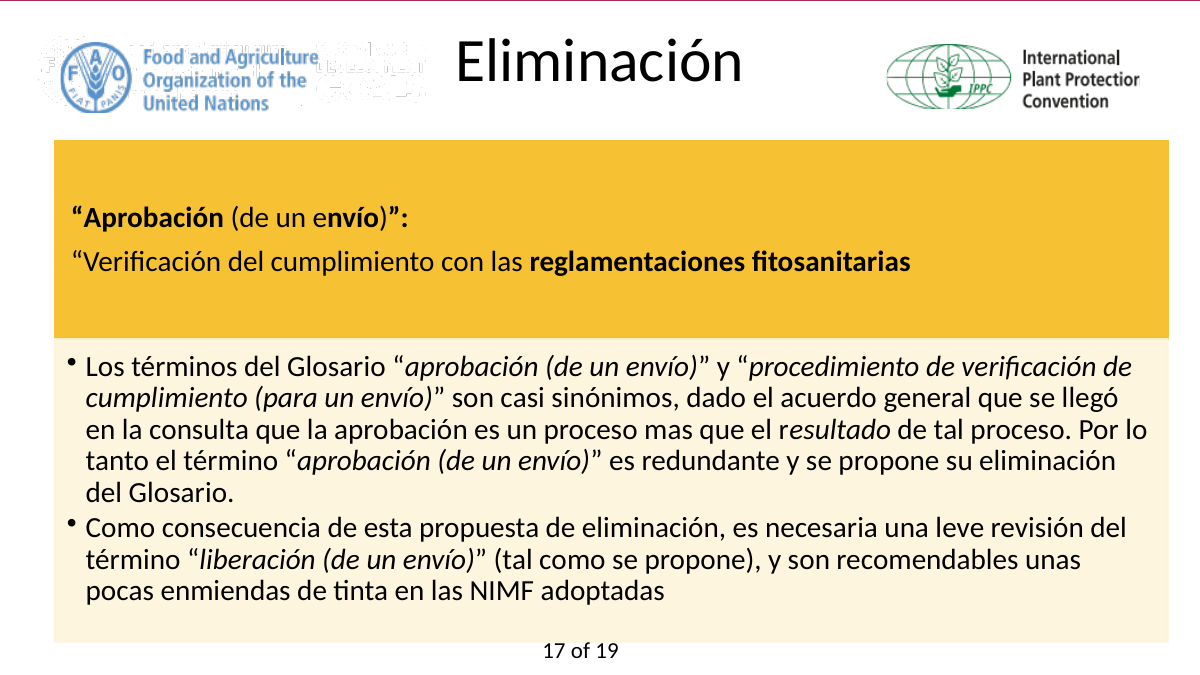

Eliminación
“Aprobación (de un envío)”:
“Verificación del cumplimiento con las reglamentaciones fitosanitarias
Los términos del Glosario “aprobación (de un envío)” y “procedimiento de verificación de cumplimiento (para un envío)” son casi sinónimos, dado el acuerdo general que se llegó en la consulta que la aprobación es un proceso mas que el resultado de tal proceso. Por lo tanto el término “aprobación (de un envío)” es redundante y se propone su eliminación del Glosario.
Como consecuencia de esta propuesta de eliminación, es necesaria una leve revisión del término “liberación (de un envío)” (tal como se propone), y son recomendables unas pocas enmiendas de tinta en las NIMF adoptadas

17 of 19